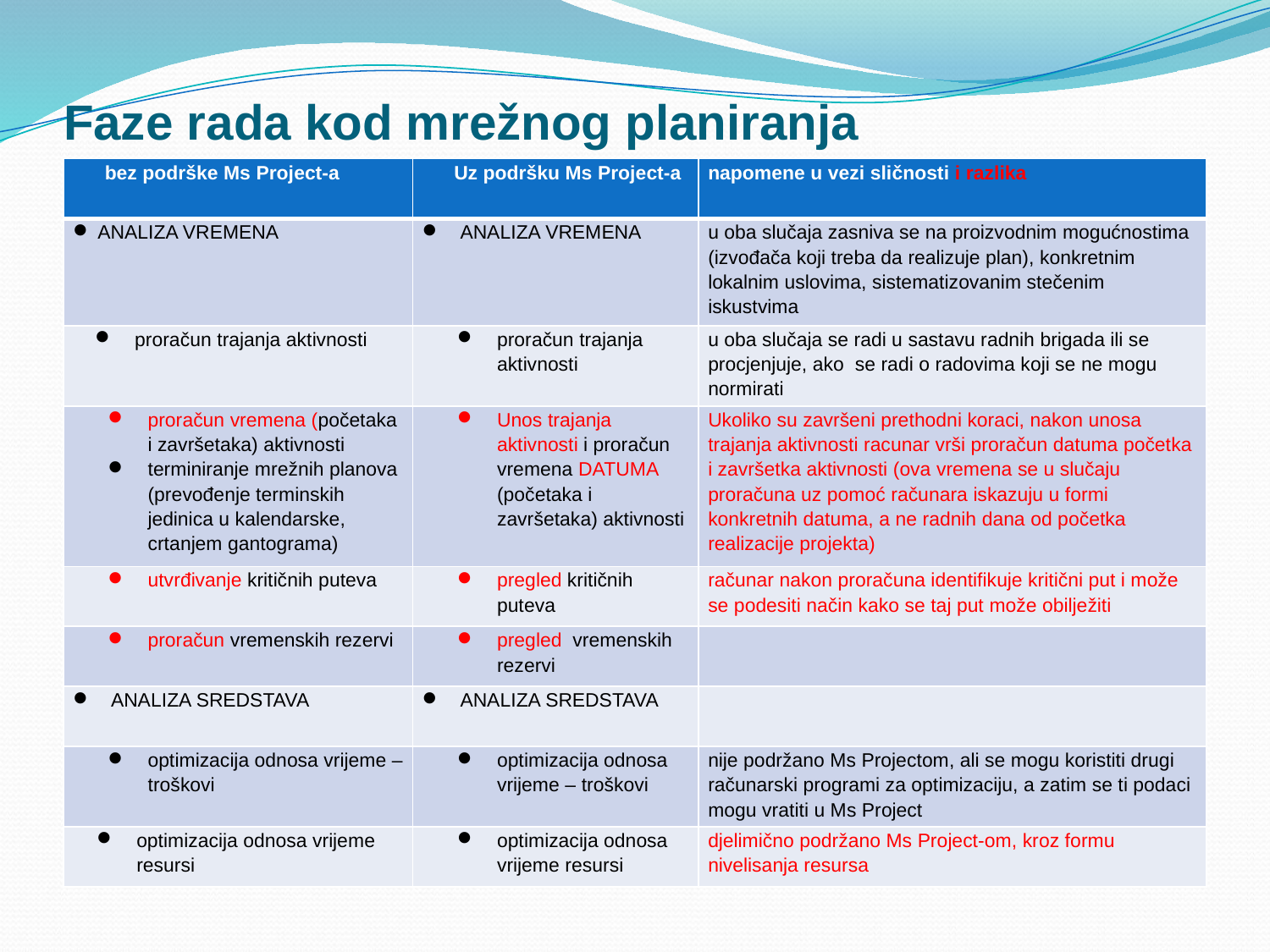

# Faze rada kod mrežnog planiranja
| bez podrške Ms Project-a | Uz podršku Ms Project-a | napomene u vezi sličnosti i razlika |
| --- | --- | --- |
| ANALIZA VREMENA | ANALIZA VREMENA | u oba slučaja zasniva se na proizvodnim mogućnostima (izvođača koji treba da realizuje plan), konkretnim lokalnim uslovima, sistematizovanim stečenim iskustvima |
| proračun trajanja aktivnosti | proračun trajanja aktivnosti | u oba slučaja se radi u sastavu radnih brigada ili se procjenjuje, ako se radi o radovima koji se ne mogu normirati |
| proračun vremena (početaka i završetaka) aktivnosti terminiranje mrežnih planova (prevođenje terminskih jedinica u kalendarske, crtanjem gantograma) | Unos trajanja aktivnosti i proračun vremena DATUMA (početaka i završetaka) aktivnosti | Ukoliko su završeni prethodni koraci, nakon unosa trajanja aktivnosti racunar vrši proračun datuma početka i završetka aktivnosti (ova vremena se u slučaju proračuna uz pomoć računara iskazuju u formi konkretnih datuma, a ne radnih dana od početka realizacije projekta) |
| utvrđivanje kritičnih puteva | pregled kritičnih puteva | računar nakon proračuna identifikuje kritični put i može se podesiti način kako se taj put može obilježiti |
| proračun vremenskih rezervi | pregled vremenskih rezervi |  |
| ANALIZA SREDSTAVA | ANALIZA SREDSTAVA |  |
| optimizacija odnosa vrijeme – troškovi | optimizacija odnosa vrijeme – troškovi | nije podržano Ms Projectom, ali se mogu koristiti drugi računarski programi za optimizaciju, a zatim se ti podaci mogu vratiti u Ms Project |
| optimizacija odnosa vrijeme resursi | optimizacija odnosa vrijeme resursi | djelimično podržano Ms Project-om, kroz formu nivelisanja resursa |